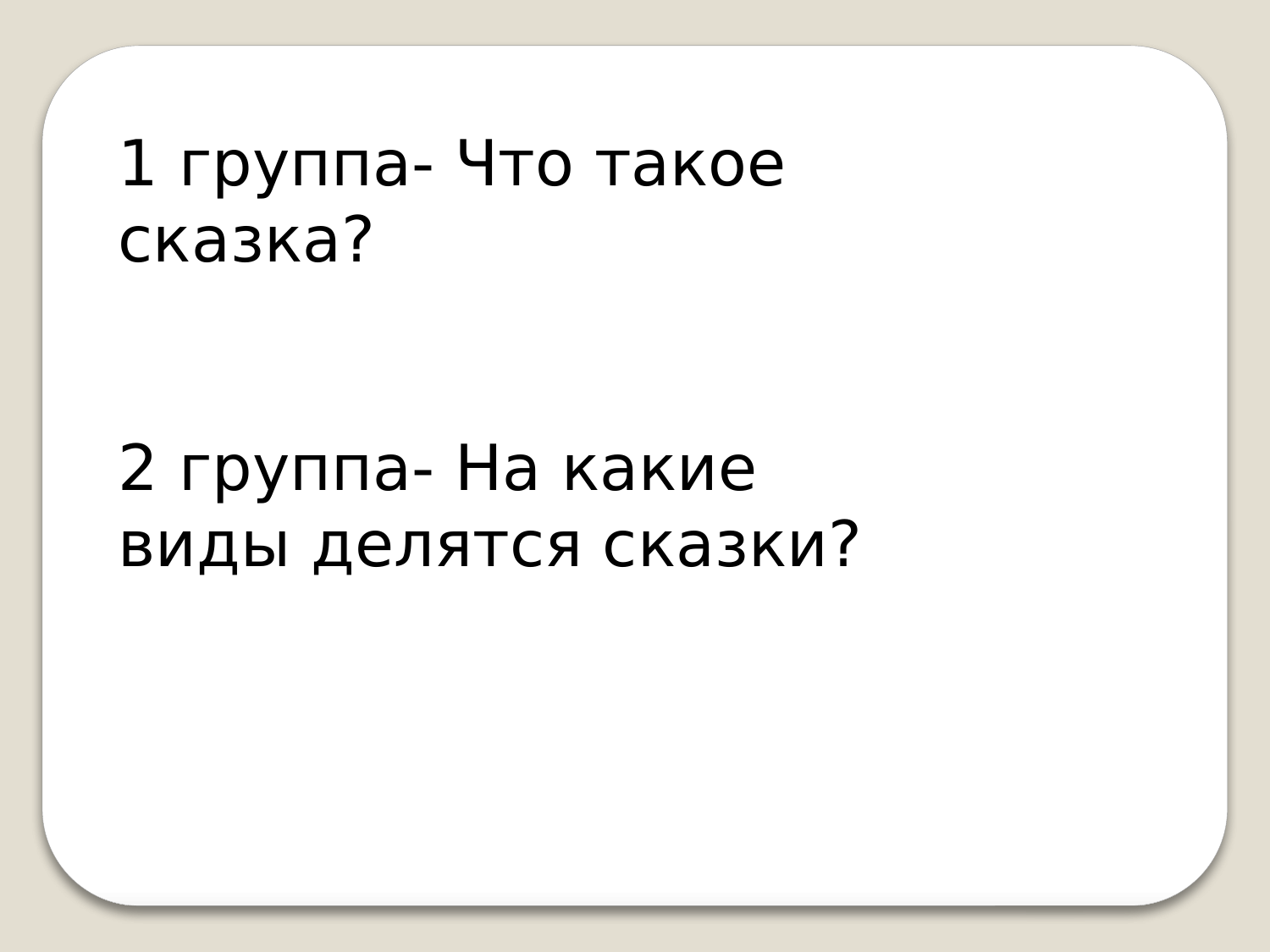

1 группа- Что такое сказка?

2 группа- На какие виды делятся сказки?